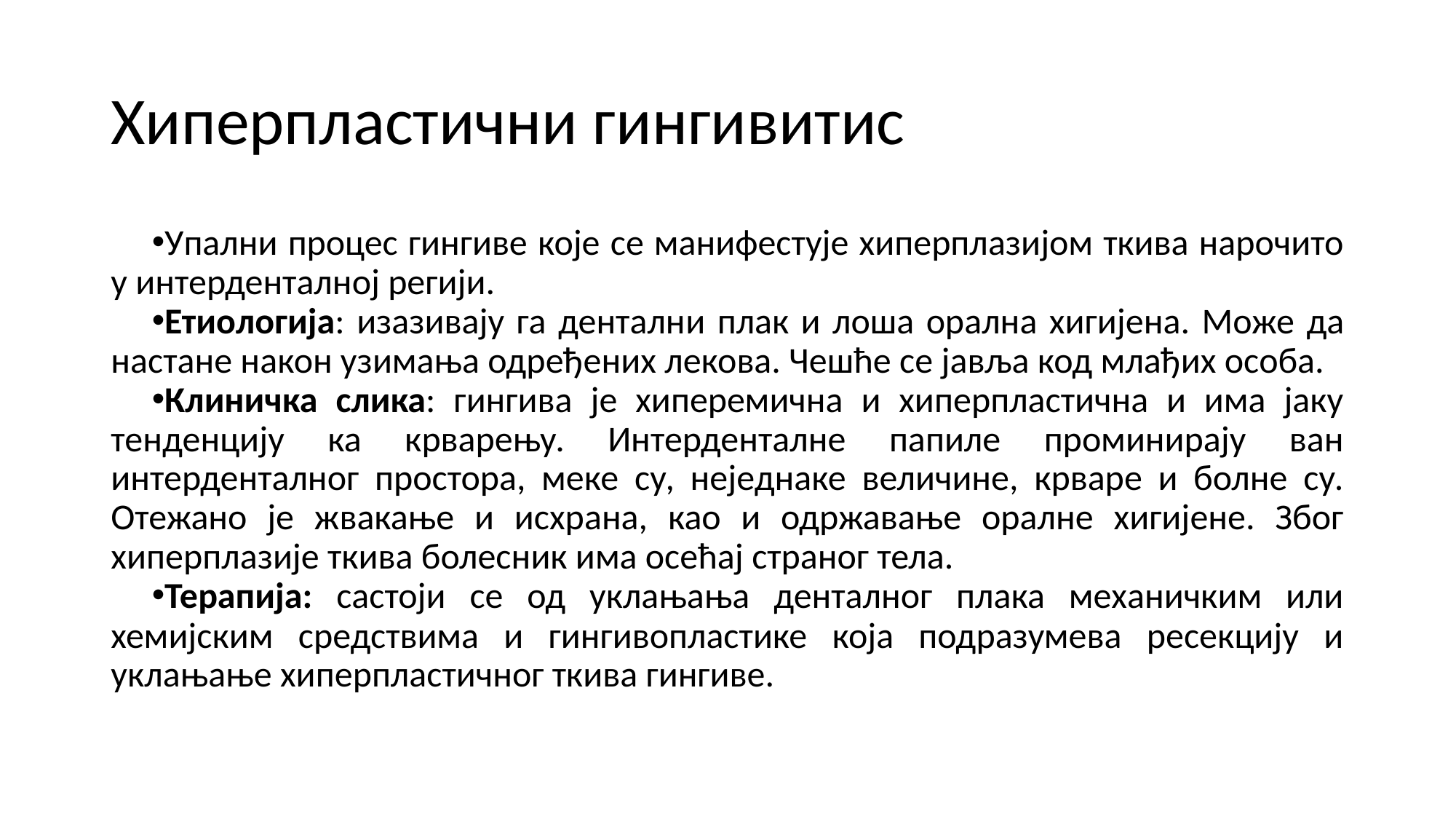

# Хиперпластични гингивитис
Упални процес гингиве које се манифестује хиперплазијом ткива нарочито у интерденталној регији.
Етиологија: изазивају га дентални плак и лоша орална хигијена. Може да настане након узимања одређених лекова. Чешће се јавља код млађих особа.
Клиничка слика: гингива је хиперемична и хиперпластична и има јаку тенденцију ка крварењу. Интерденталне папиле проминирају ван интерденталног простора, меке су, неједнаке величине, крваре и болне су. Отежано је жвакање и исхрана, као и одржавање оралне хигијене. Због хиперплазије ткива болесник има осећај страног тела.
Терапија: састоји се од уклањања денталног плака механичким или хемијским средствима и гингивопластике која подразумева ресекцију и уклањање хиперпластичног ткива гингиве.